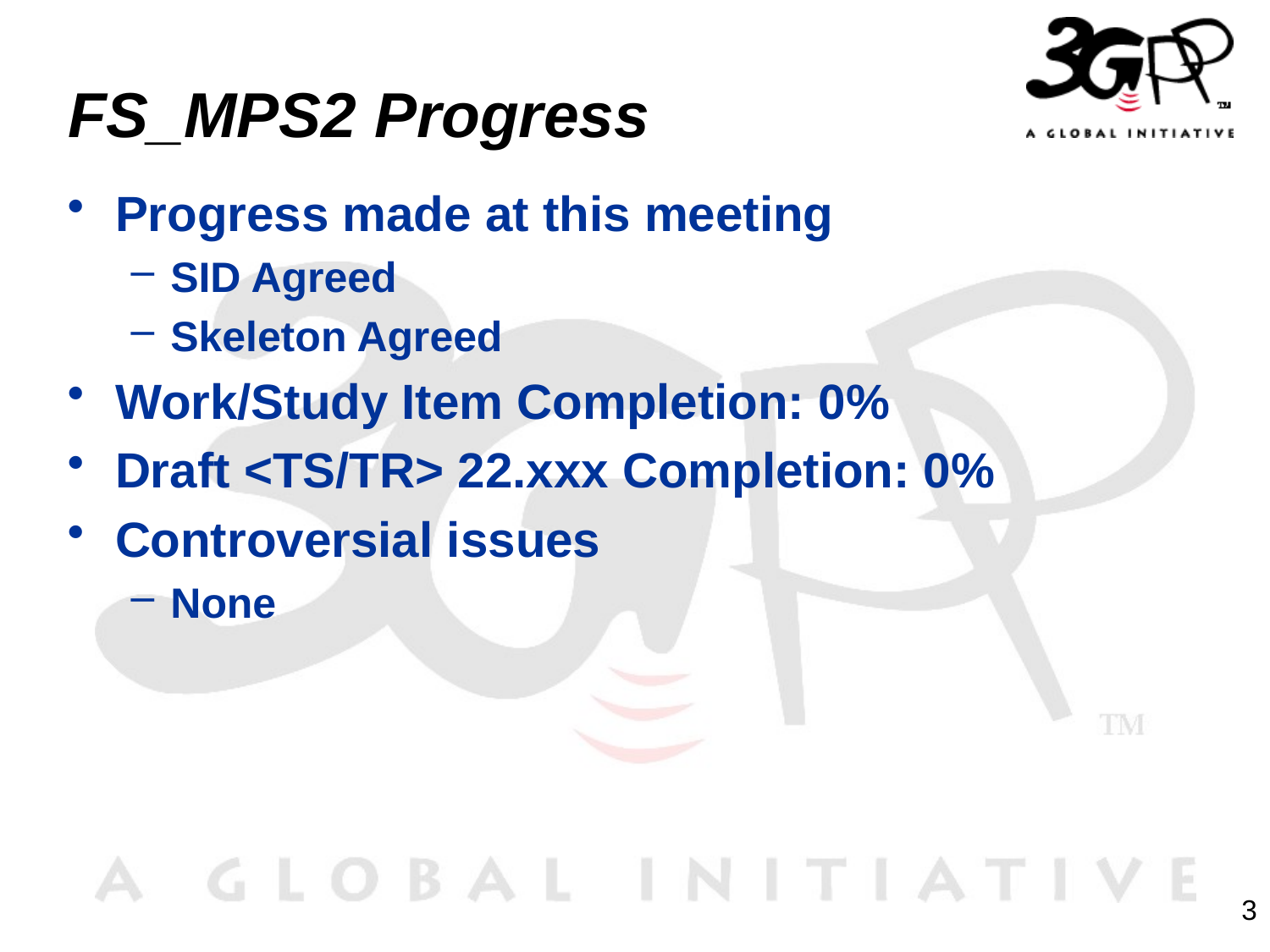

# FS_MPS2 Progress
Progress made at this meeting
SID Agreed
Skeleton Agreed
Work/Study Item Completion: 0%
Draft <TS/TR> 22.xxx Completion: 0%
Controversial issues
None
3